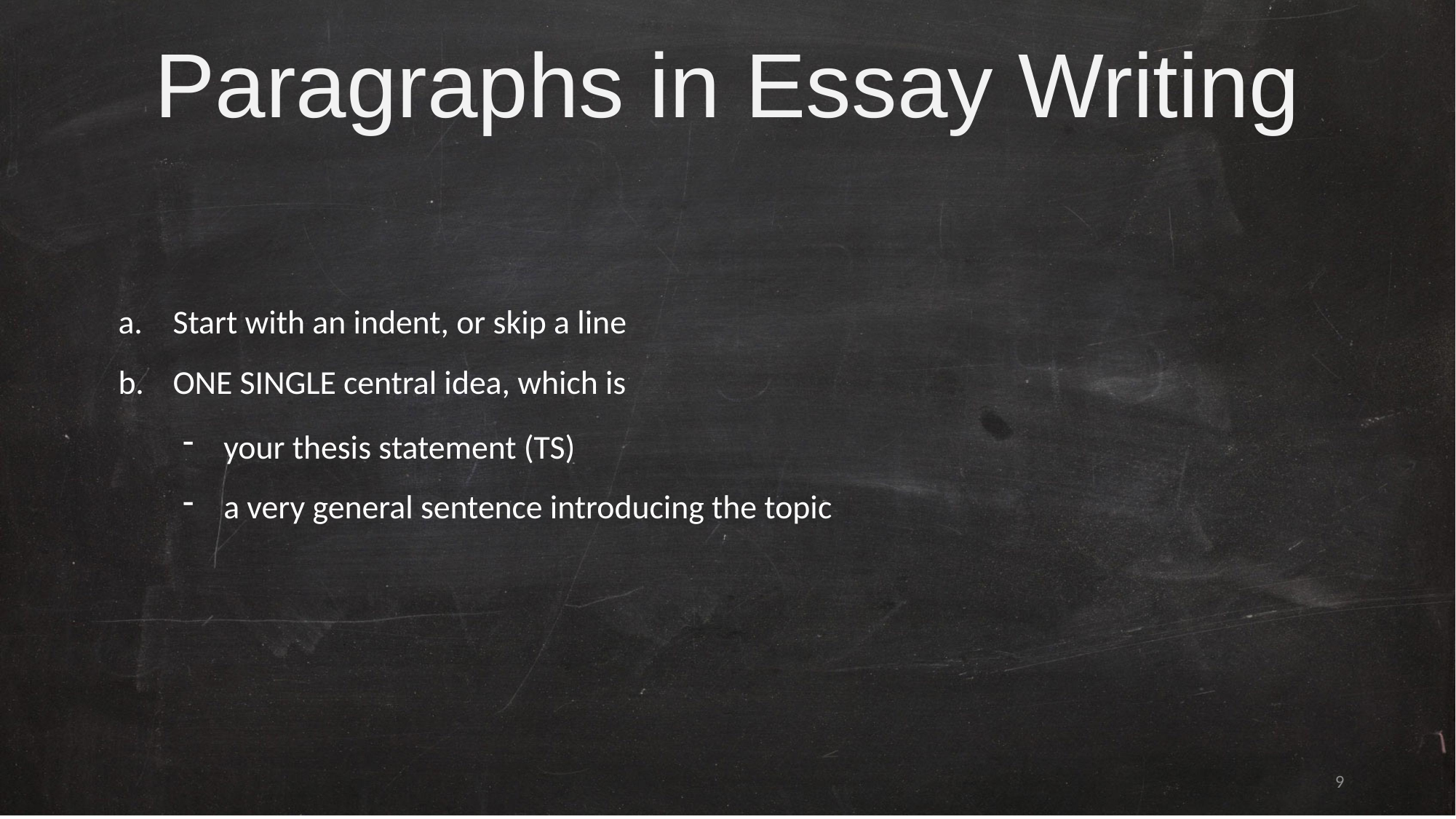

# Paragraphs in Essay Writing
Start with an indent, or skip a line
ONE SINGLE central idea, which is
your thesis statement (TS)
a very general sentence introducing the topic
9